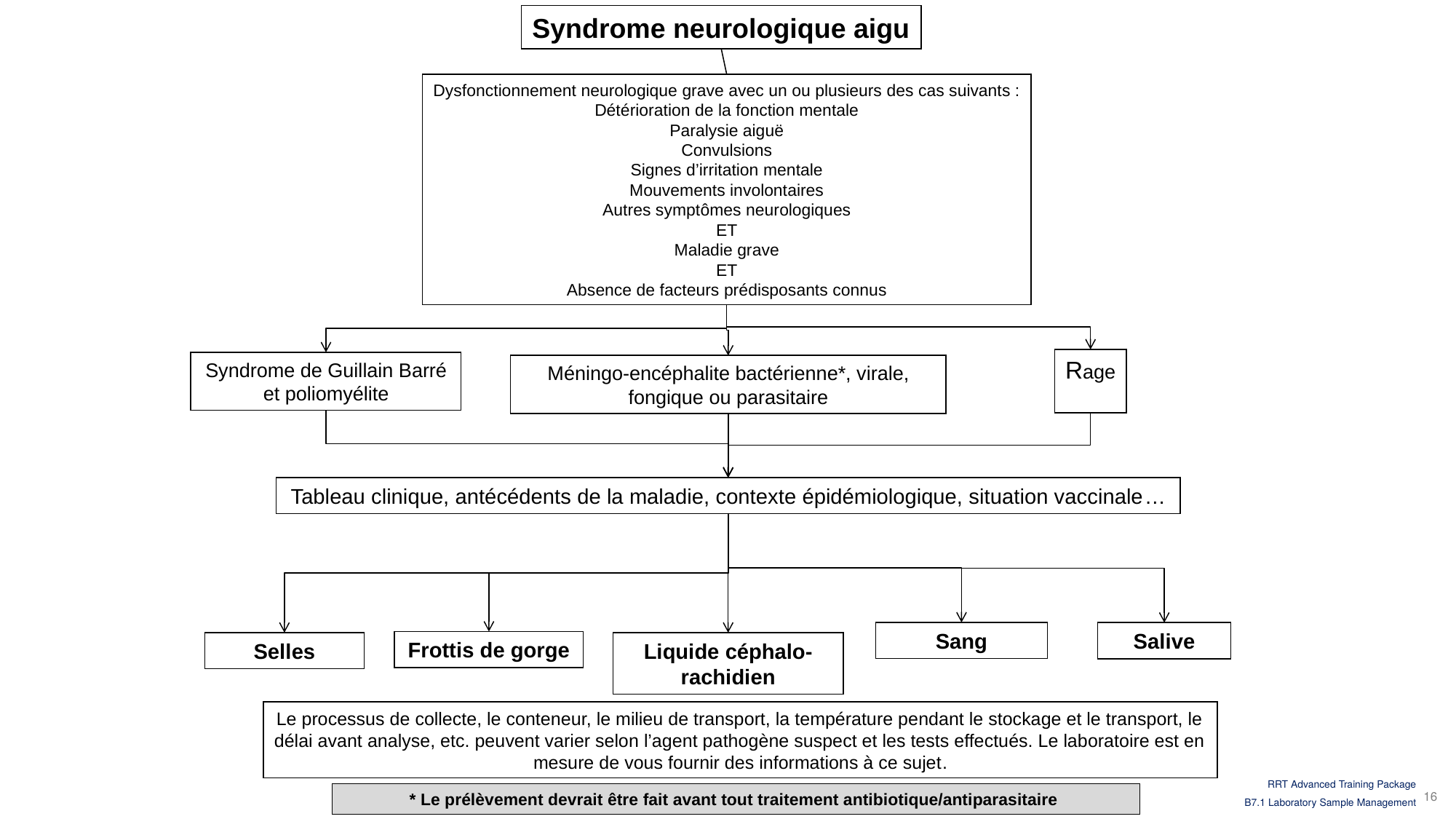

Syndrome neurologique aigu
Dysfonctionnement neurologique grave avec un ou plusieurs des cas suivants :
Détérioration de la fonction mentale
Paralysie aiguë
Convulsions
Signes d’irritation mentale
Mouvements involontaires
Autres symptômes neurologiques
ET
Maladie grave
ET
Absence de facteurs prédisposants connus
Rage

Syndrome de Guillain Barré et poliomyélite
Méningo-encéphalite bactérienne*, virale, fongique ou parasitaire
Tableau clinique, antécédents de la maladie, contexte épidémiologique, situation vaccinale…
Sang
Salive
Frottis de gorge
Liquide céphalo-rachidien
Selles
Le processus de collecte, le conteneur, le milieu de transport, la température pendant le stockage et le transport, le délai avant analyse, etc. peuvent varier selon l’agent pathogène suspect et les tests effectués. Le laboratoire est en mesure de vous fournir des informations à ce sujet.
* Le prélèvement devrait être fait avant tout traitement antibiotique/antiparasitaire